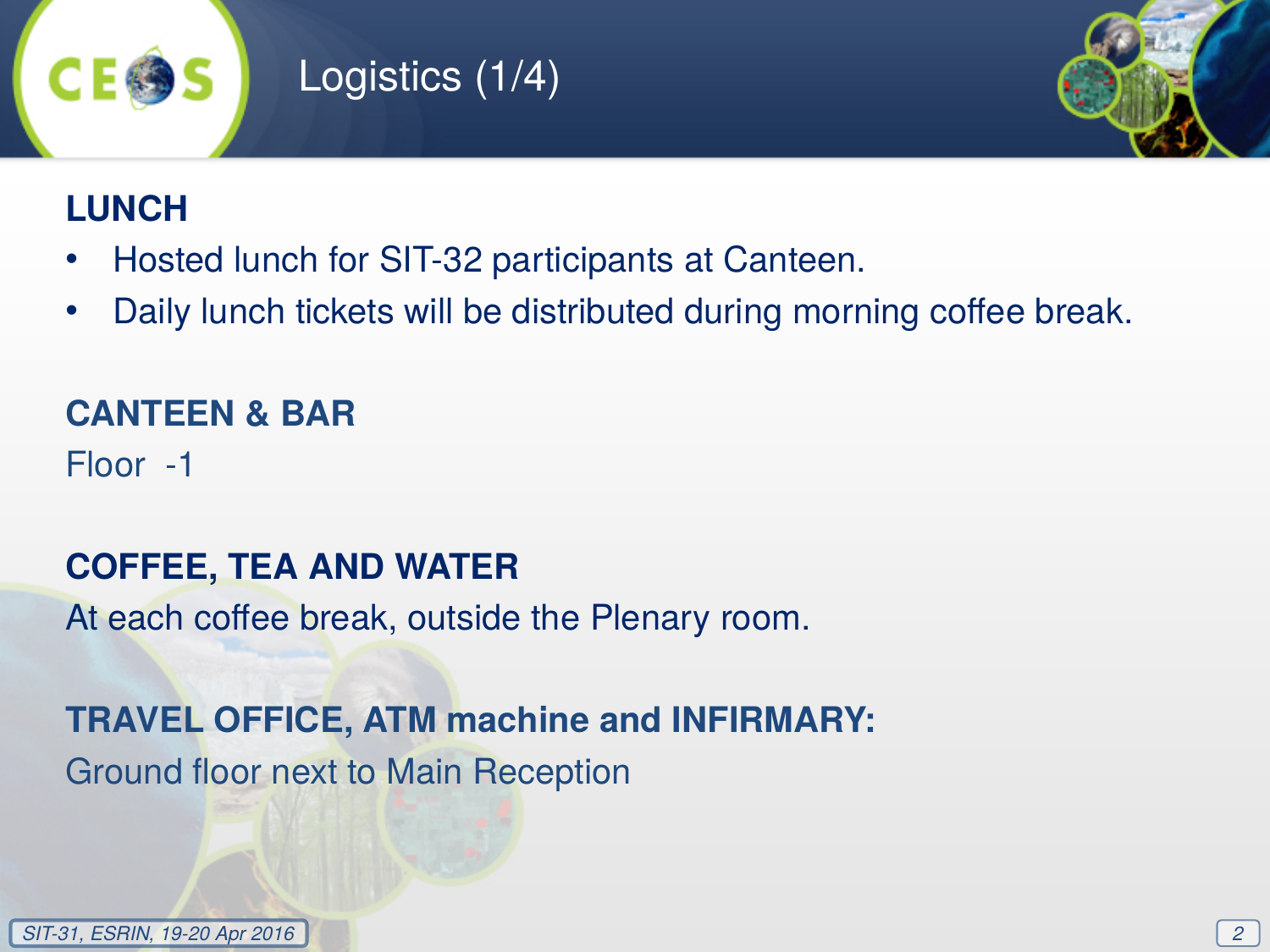

Logistics (1/4)

LUNCH
Hosted lunch for SIT-32 participants at Canteen.
Daily lunch tickets will be distributed during morning coffee break.

CANTEEN & BAR
Floor  -1

COFFEE, TEA AND WATER
At each coffee break, outside the Plenary room.

TRAVEL OFFICE, ATM machine and INFIRMARY:
Ground floor next to Main Reception

2